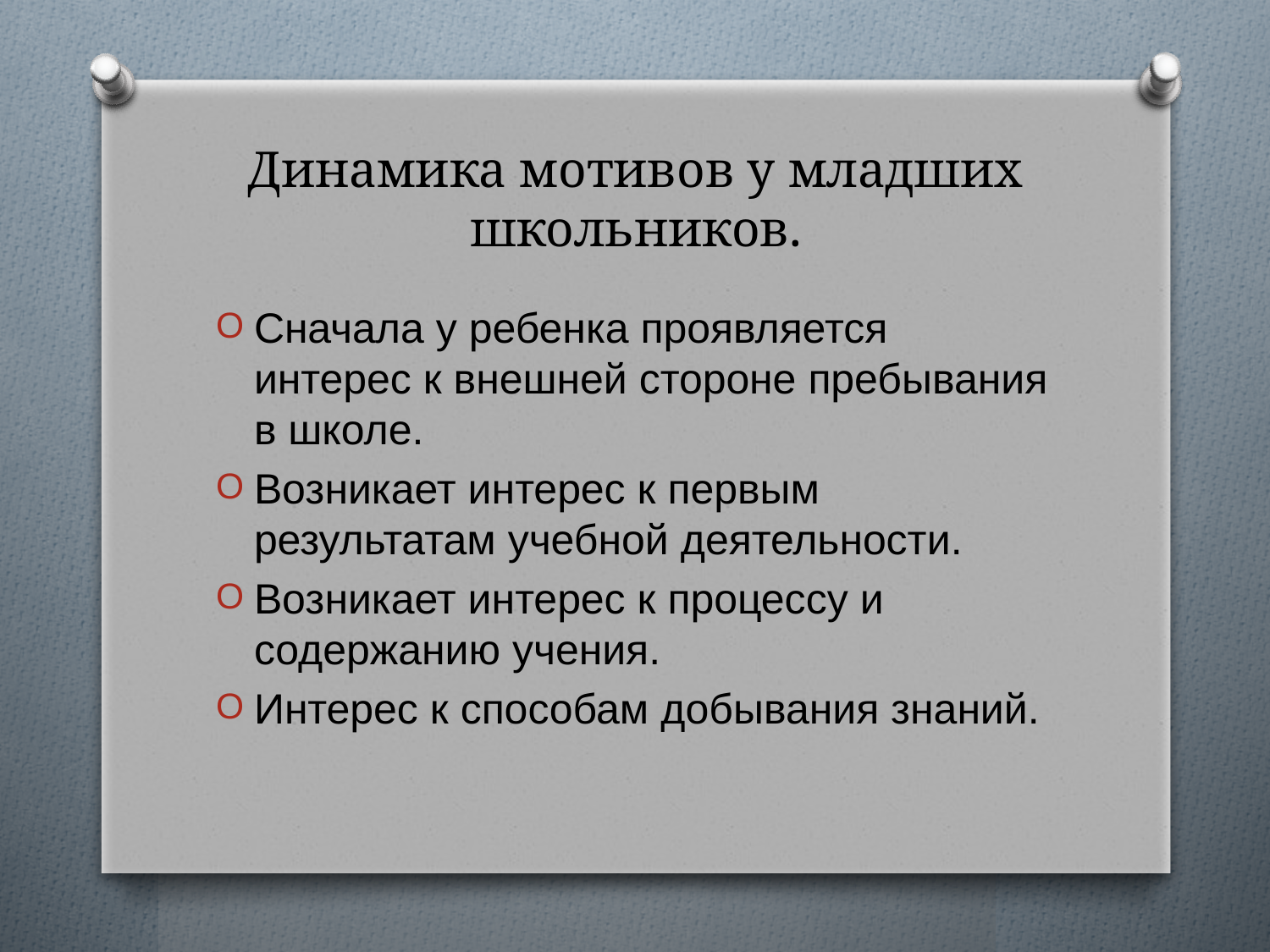

# Динамика мотивов у младших школьников.
Сначала у ребенка проявляется интерес к внешней стороне пребывания в школе.
Возникает интерес к первым результатам учебной деятельности.
Возникает интерес к процессу и содержанию учения.
Интерес к способам добывания знаний.